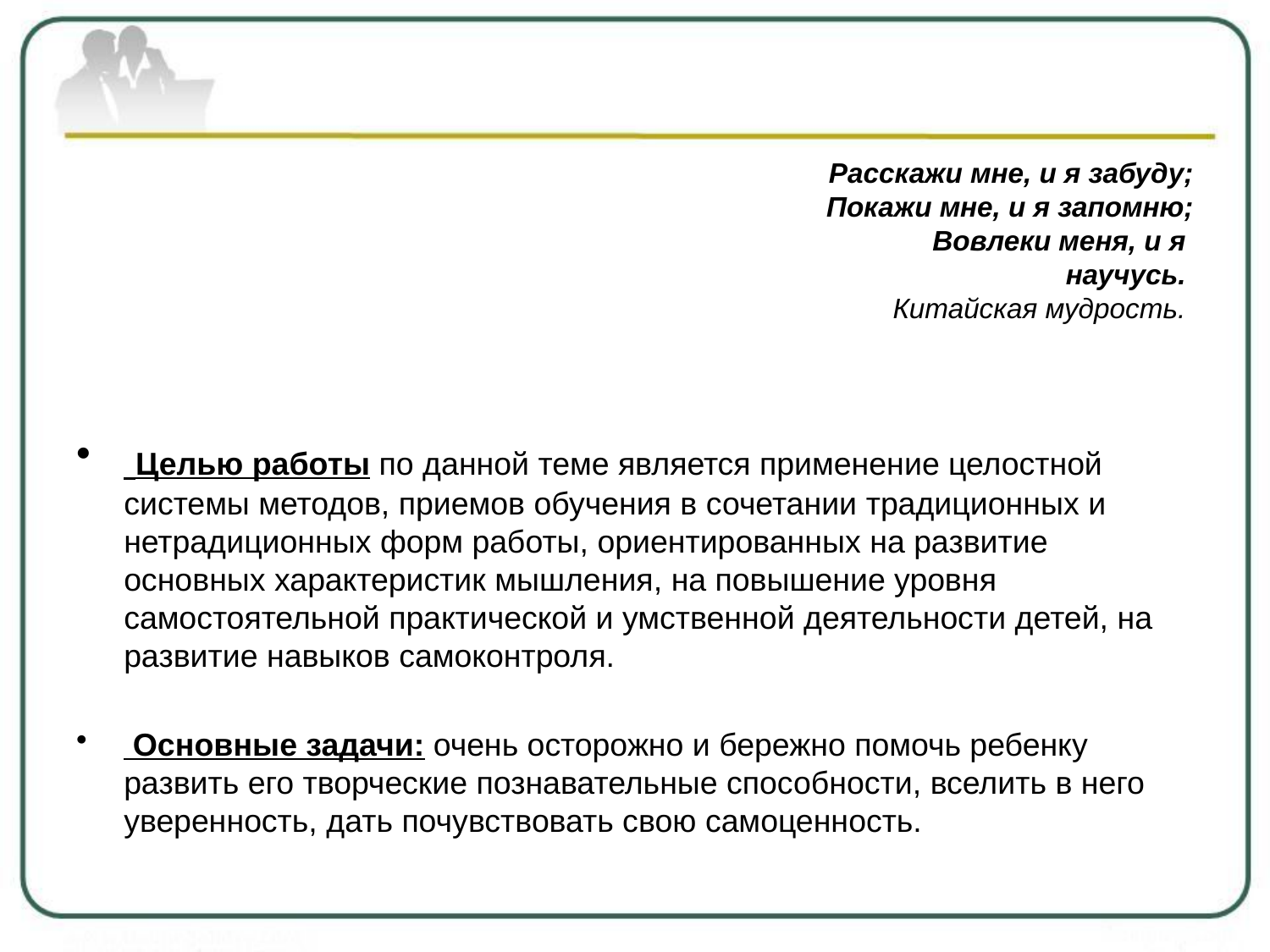

# Расскажи мне, и я забуду; Покажи мне, и я запомню; Вовлеки меня, и я научусь. Китайская мудрость.
 Целью работы по данной теме является применение целостной системы методов, приемов обучения в сочетании традиционных и нетрадиционных форм работы, ориентированных на развитие основных характеристик мышления, на повышение уровня самостоятельной практической и умственной деятельности детей, на развитие навыков самоконтроля.

 Основные задачи: очень осторожно и бережно помочь ребенку развить его творческие познавательные способности, вселить в него уверенность, дать почувствовать свою самоценность.